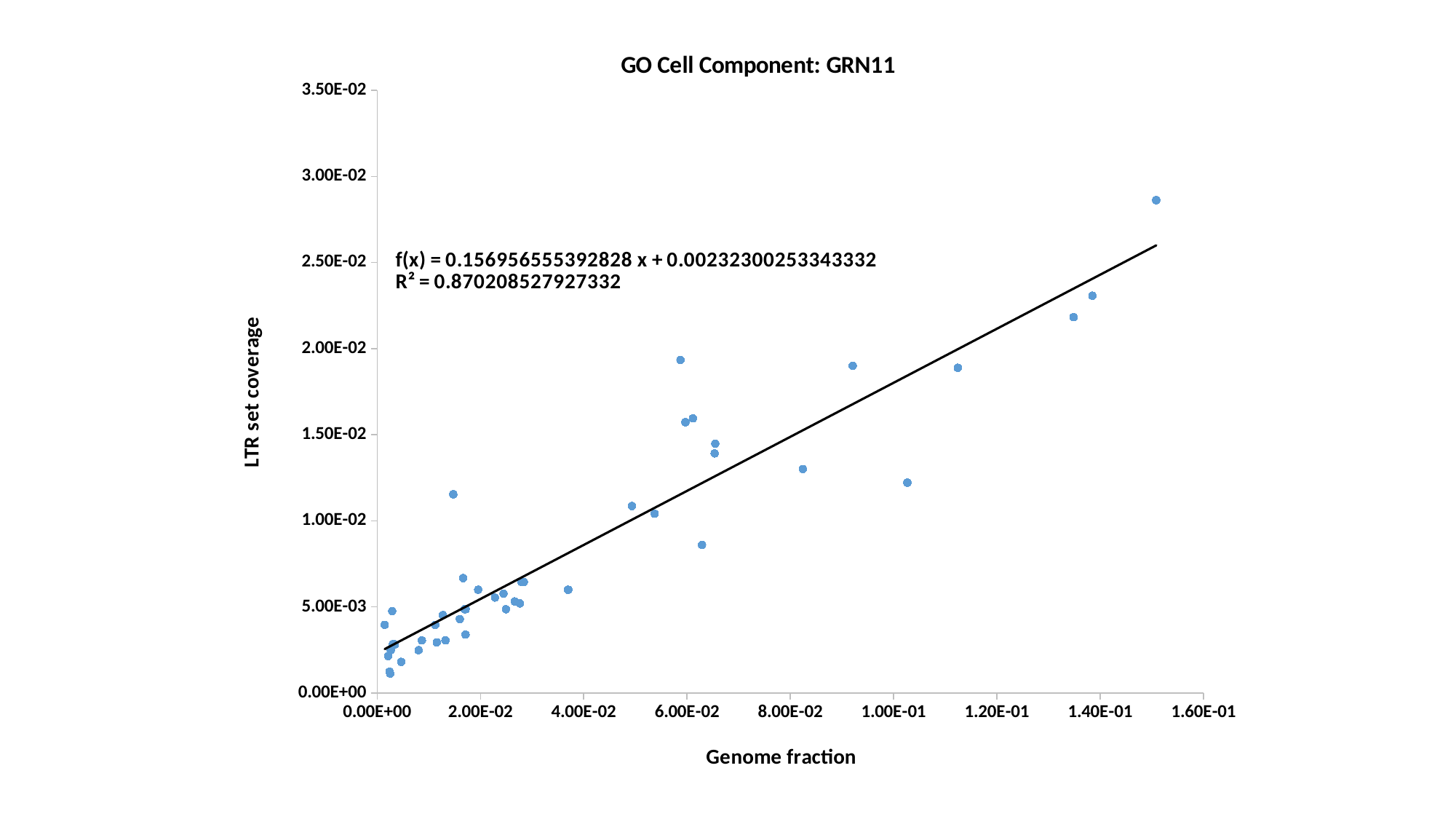

### Chart: GO Cell Component: GRN11

| Category | LTR fraction |
|---|---|